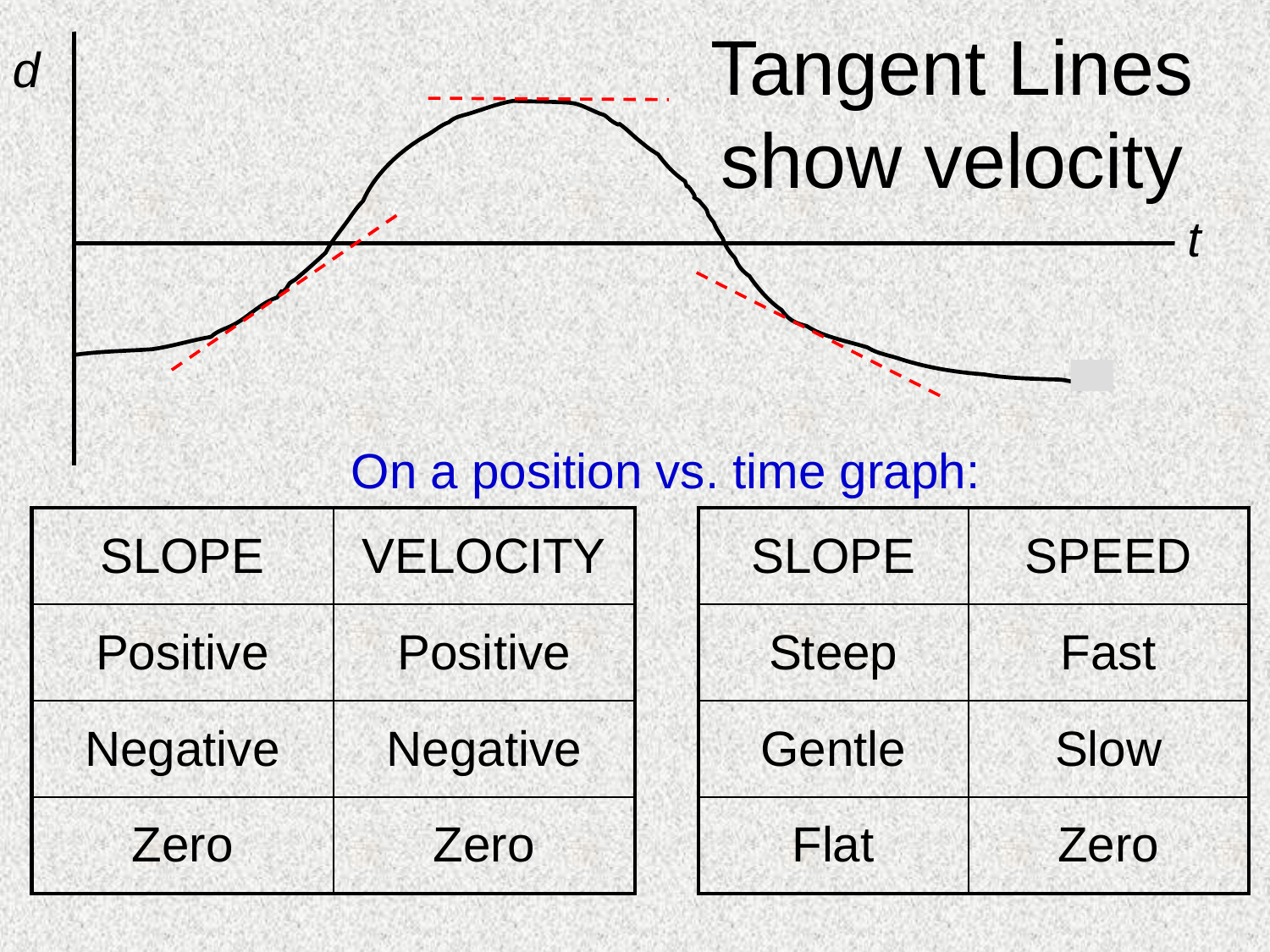

d

# Tangent Lines show velocity

t

On a position vs. time graph:
| SLOPE | VELOCITY |
| --- | --- |
| Positive | Positive |
| Negative | Negative |
| Zero | Zero |
| SLOPE | SPEED |
| --- | --- |
| Steep | Fast |
| Gentle | Slow |
| Flat | Zero |